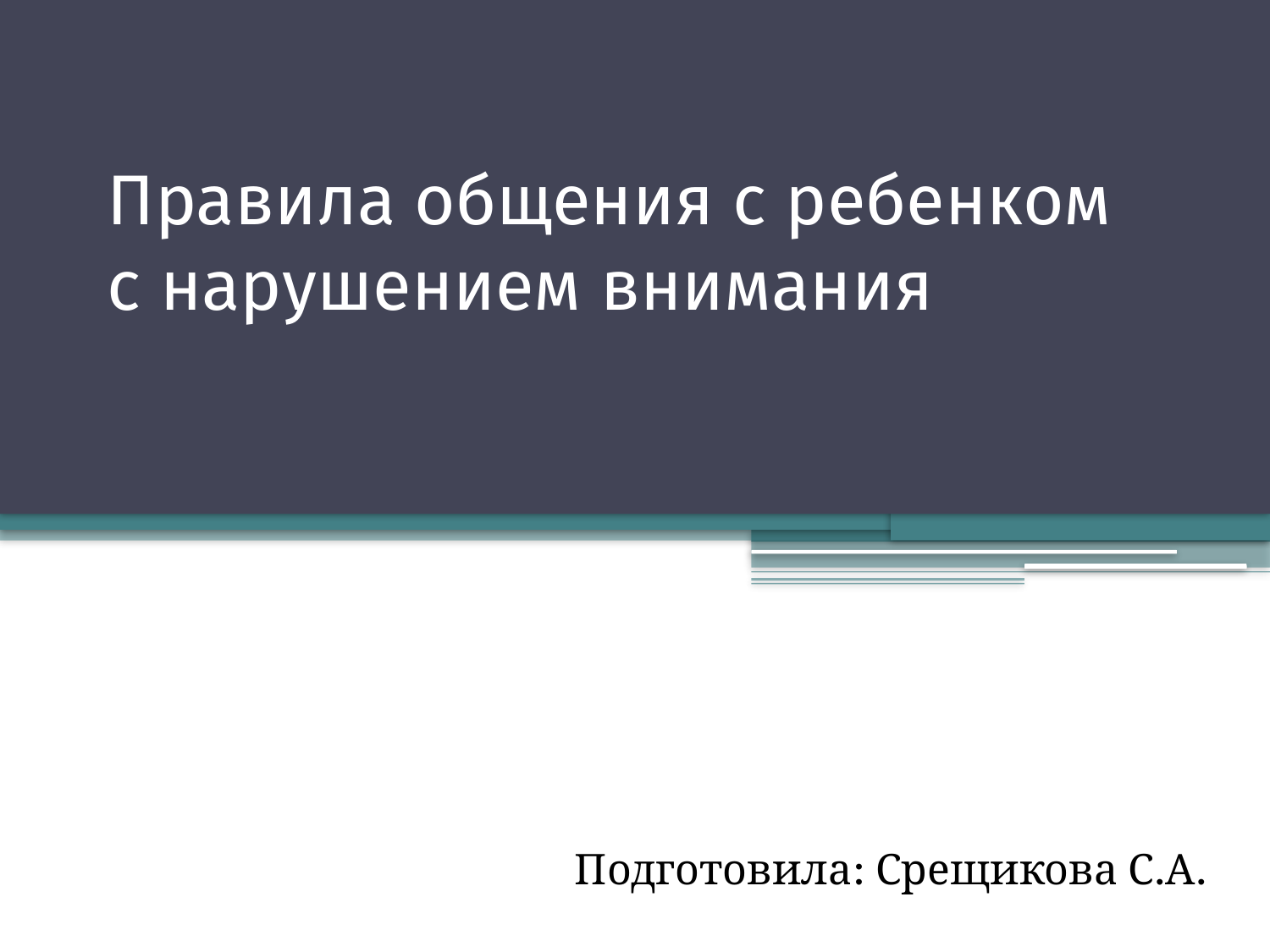

# Правила общения с ребенком с нарушением внимания
Подготовила: Срещикова С.А.